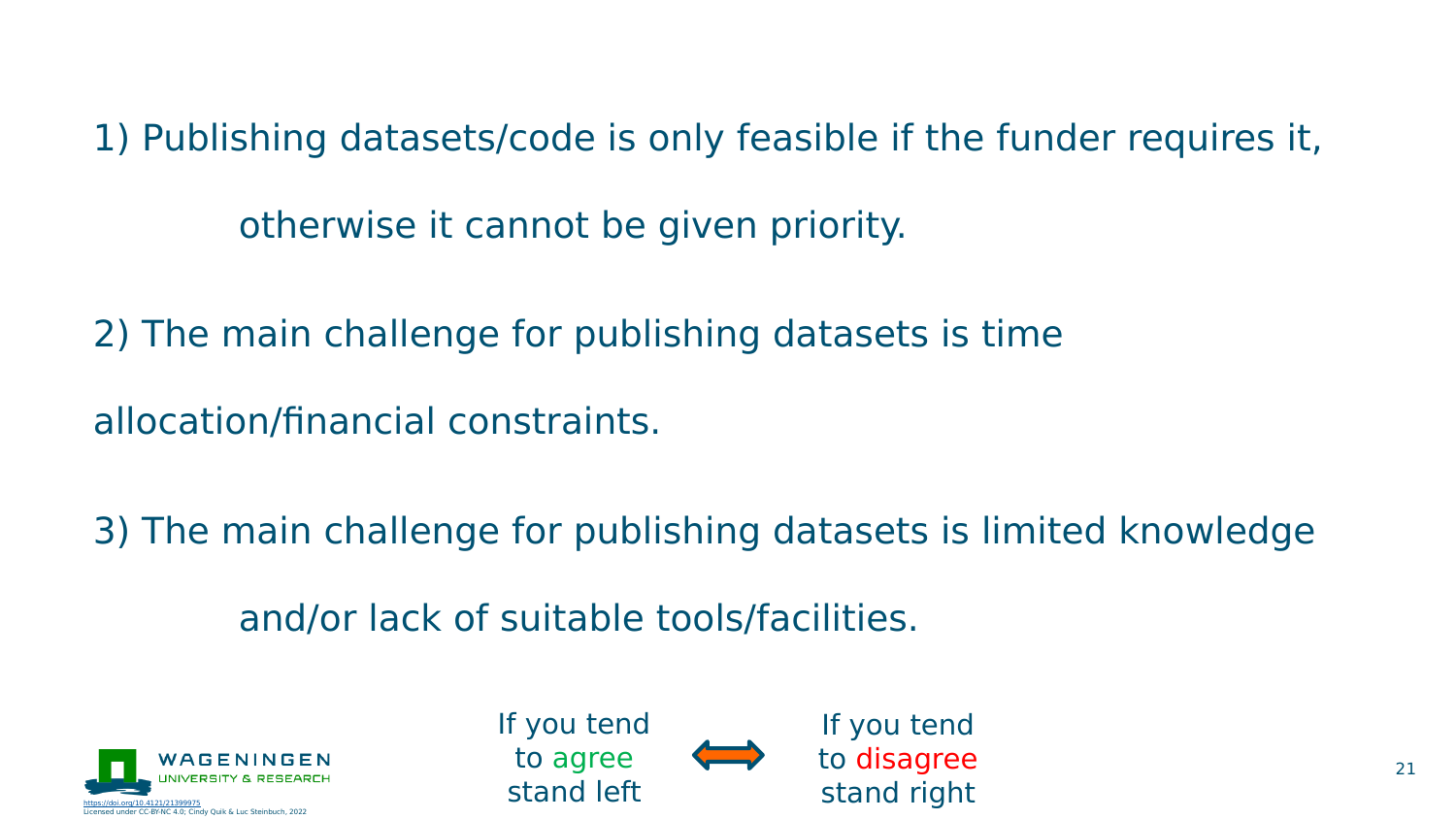

1) Publishing datasets/code is only feasible if the funder requires it, 	otherwise it cannot be given priority.
2) The main challenge for publishing datasets is time 	allocation/financial constraints.
3) The main challenge for publishing datasets is limited knowledge 	and/or lack of suitable tools/facilities.
If you tend
to agree
stand left
If you tend
to disagree
stand right

21